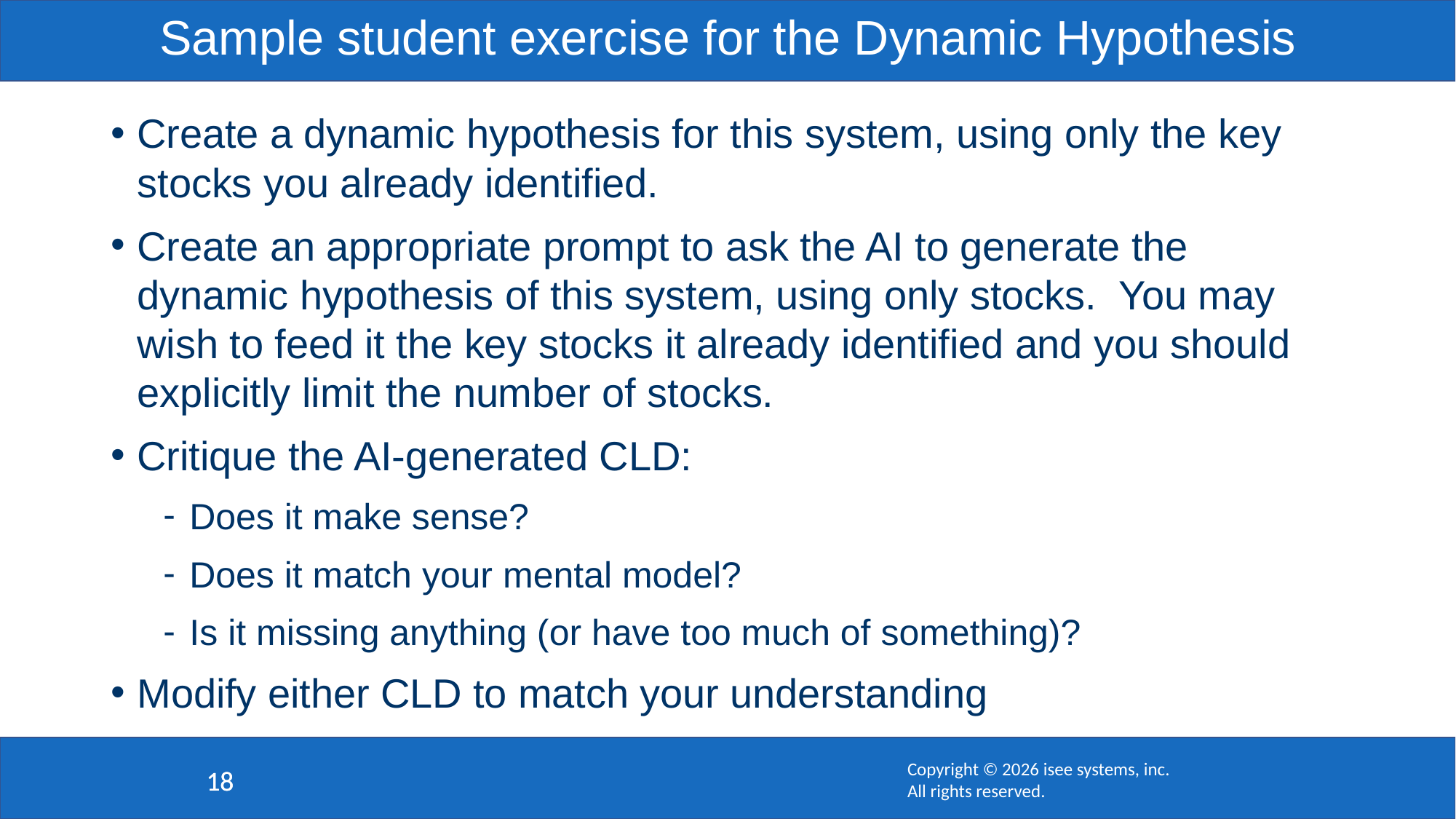

# Sample student exercise for the Dynamic Hypothesis
Create a dynamic hypothesis for this system, using only the key stocks you already identified.
Create an appropriate prompt to ask the AI to generate the dynamic hypothesis of this system, using only stocks.  You may wish to feed it the key stocks it already identified and you should explicitly limit the number of stocks.
Critique the AI-generated CLD:
Does it make sense?
Does it match your mental model?
Is it missing anything (or have too much of something)?
Modify either CLD to match your understanding